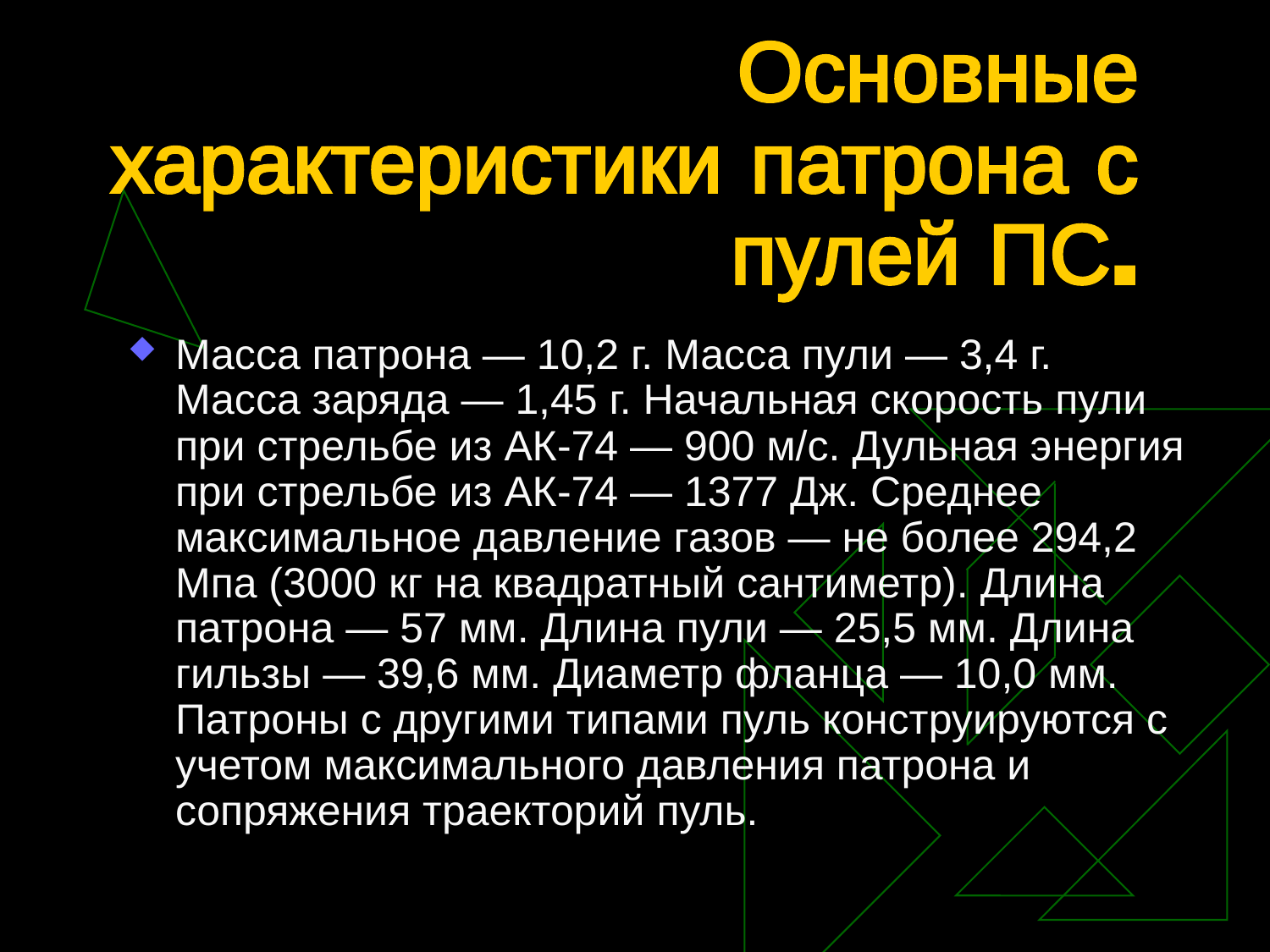

# Основные характеристики патрона с пулей ПС.
Масса патрона — 10,2 г. Масса пули — 3,4 г. Масса заряда — 1,45 г. Начальная скорость пули при стрельбе из АК-74 — 900 м/с. Дульная энергия при стрельбе из АК-74 — 1377 Дж. Среднее максимальное давление газов — не более 294,2 Мпа (3000 кг на квадратный сантиметр). Длина патрона — 57 мм. Длина пули — 25,5 мм. Длина гильзы — 39,6 мм. Диаметр фланца — 10,0 мм. Патроны с другими типами пуль конструируются с учетом максимального давления патрона и сопряжения траекторий пуль.